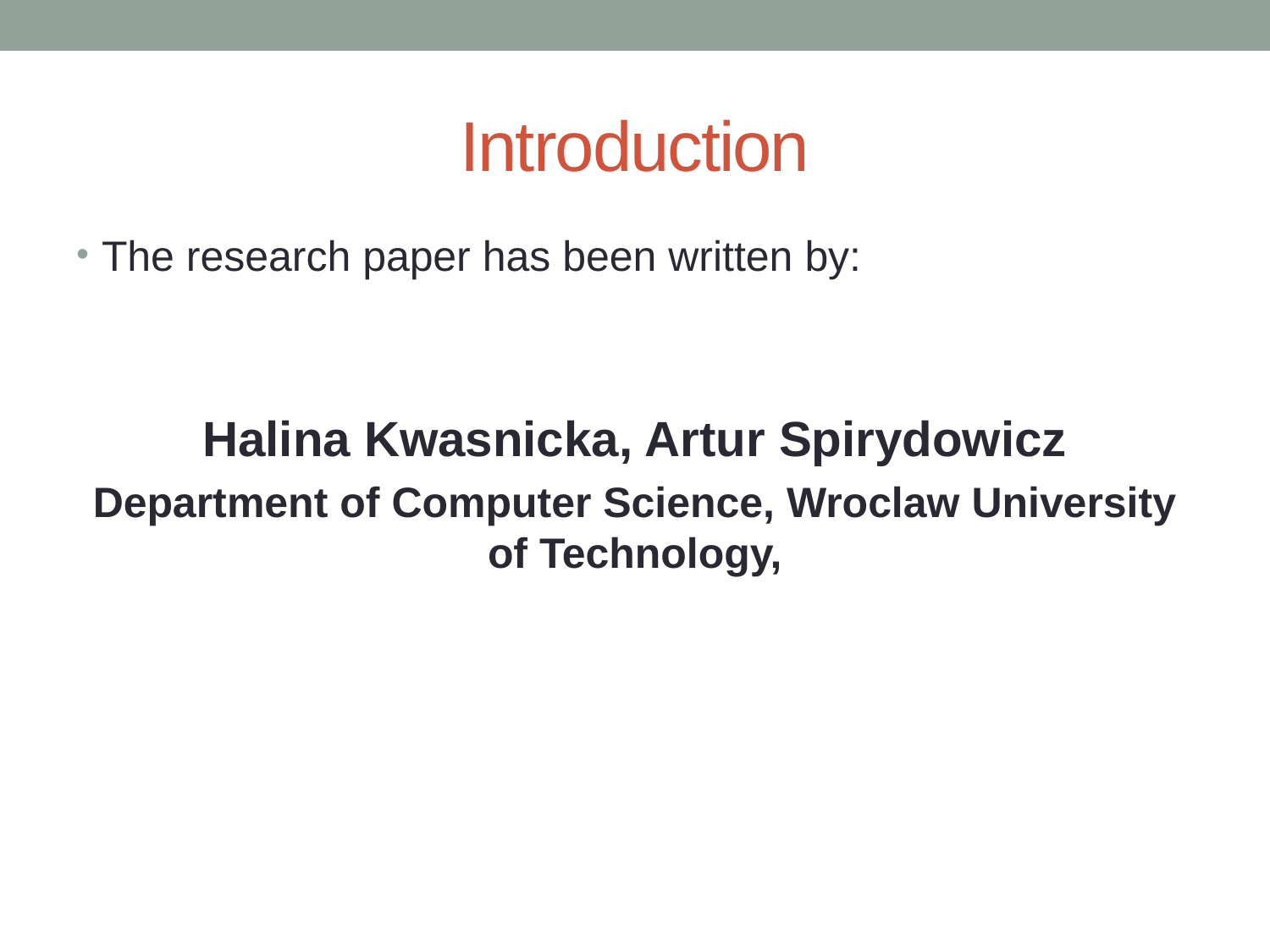

# Introduction
The research paper has been written by:

Halina Kwasnicka, Artur Spirydowicz
Department of Computer Science, Wroclaw University of Technology,